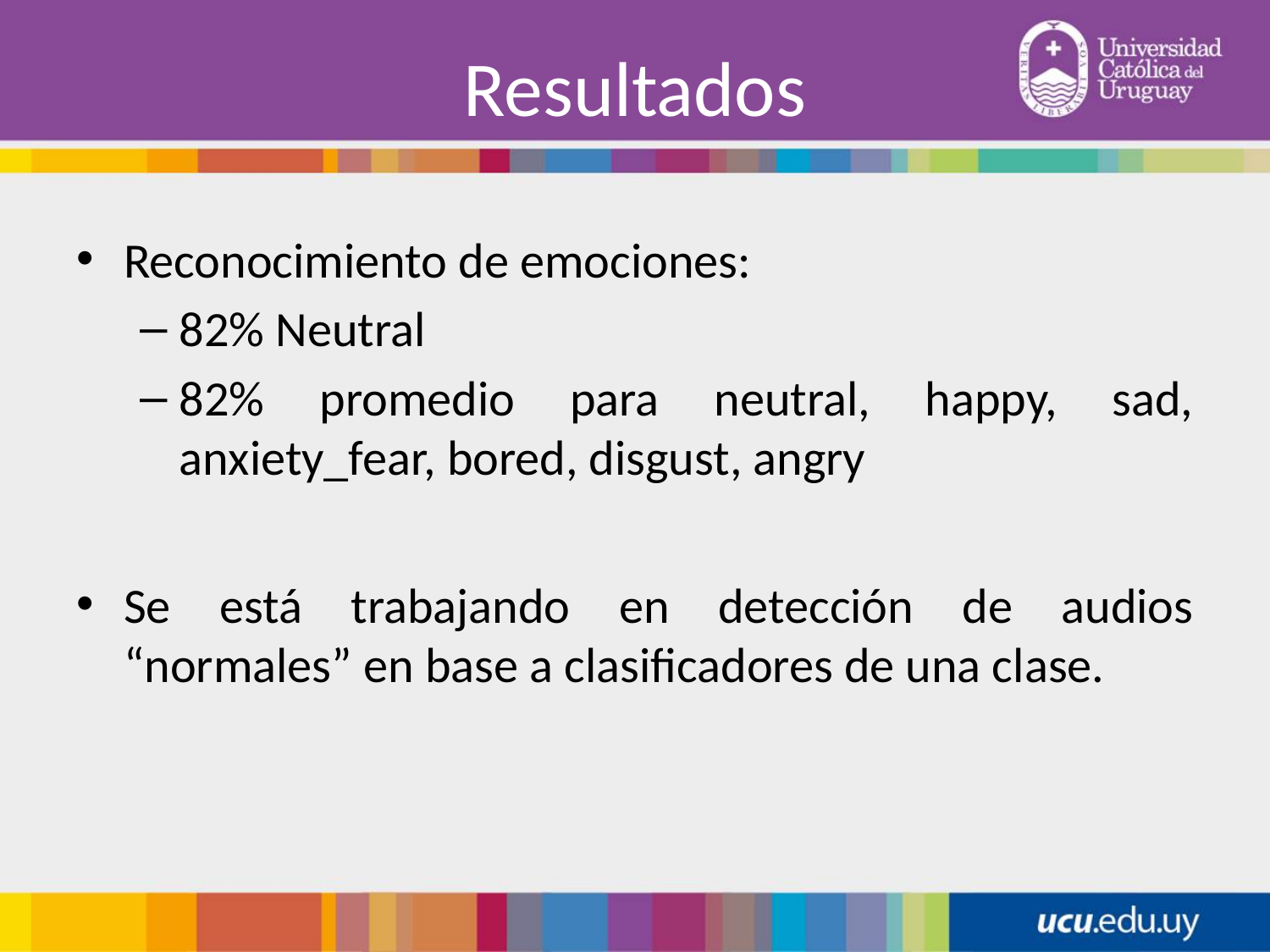

# Resultados
Reconocimiento de emociones:
82% Neutral
82% promedio para neutral, happy, sad, anxiety_fear, bored, disgust, angry

Se está trabajando en detección de audios “normales” en base a clasificadores de una clase.